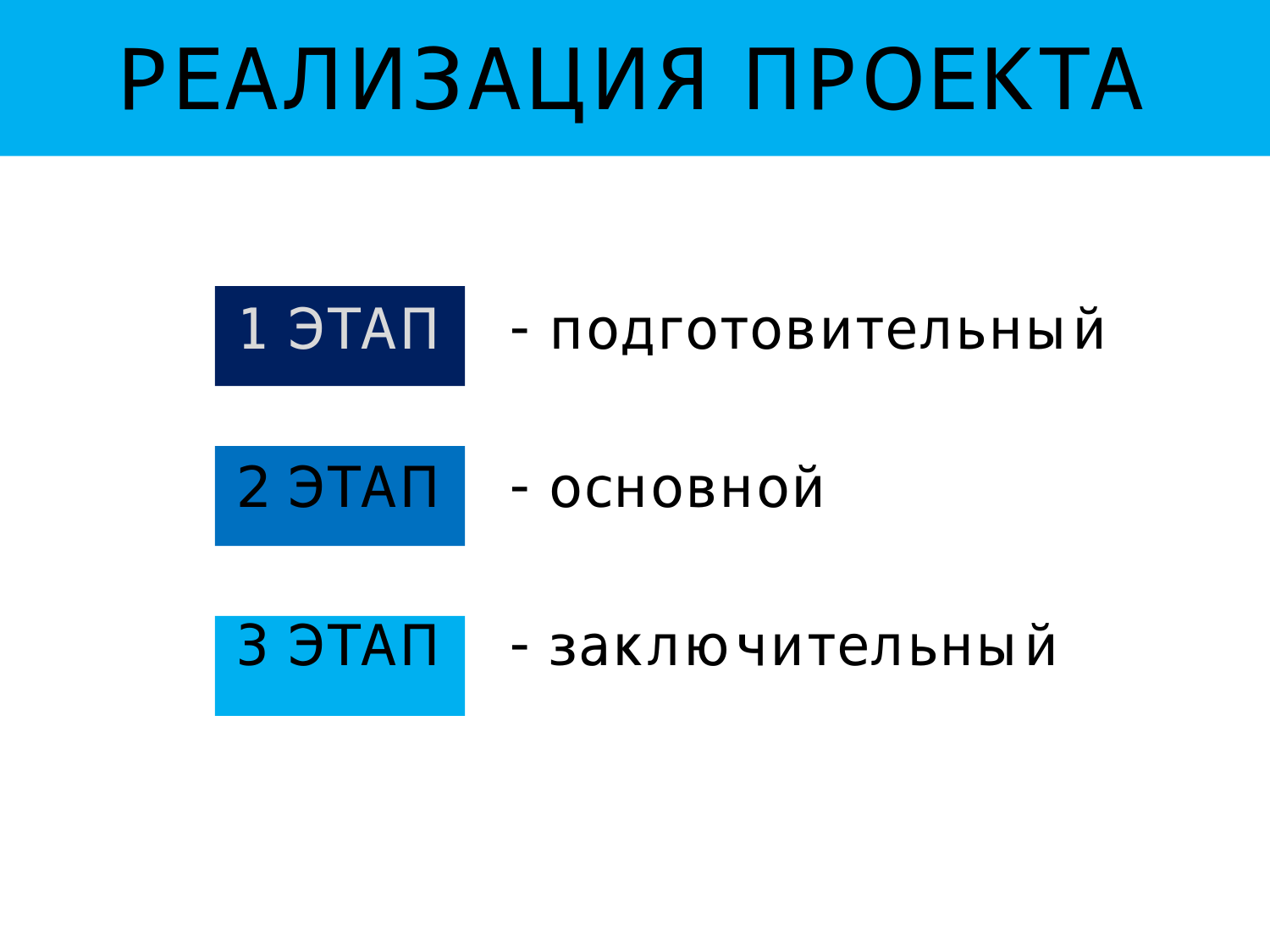

# РЕАЛИЗАЦИЯ ПРОЕКТА

1 ЭТАП    - подготовительный

2 ЭТАП    - основной

3 ЭТАП    - заключительный